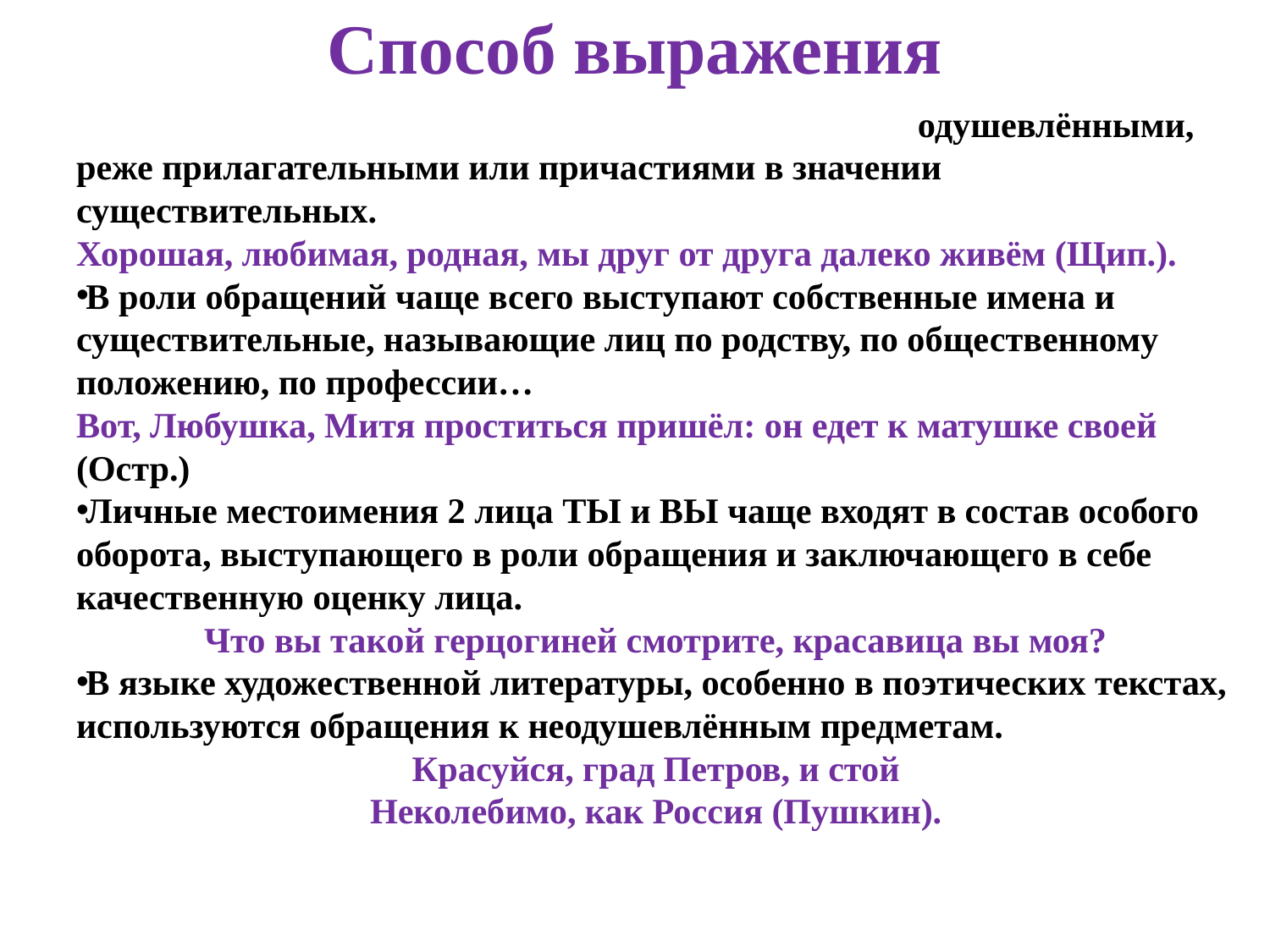

# Способ выражения
Обращения обычно выражено именами существительными одушевлёнными, реже прилагательными или причастиями в значении существительных.
Хорошая, любимая, родная, мы друг от друга далеко живём (Щип.).
В роли обращений чаще всего выступают собственные имена и существительные, называющие лиц по родству, по общественному положению, по профессии…
Вот, Любушка, Митя проститься пришёл: он едет к матушке своей (Остр.)
Личные местоимения 2 лица ТЫ и ВЫ чаще входят в состав особого оборота, выступающего в роли обращения и заключающего в себе качественную оценку лица.
Что вы такой герцогиней смотрите, красавица вы моя?
В языке художественной литературы, особенно в поэтических текстах, используются обращения к неодушевлённым предметам.
Красуйся, град Петров, и стой
Неколебимо, как Россия (Пушкин).